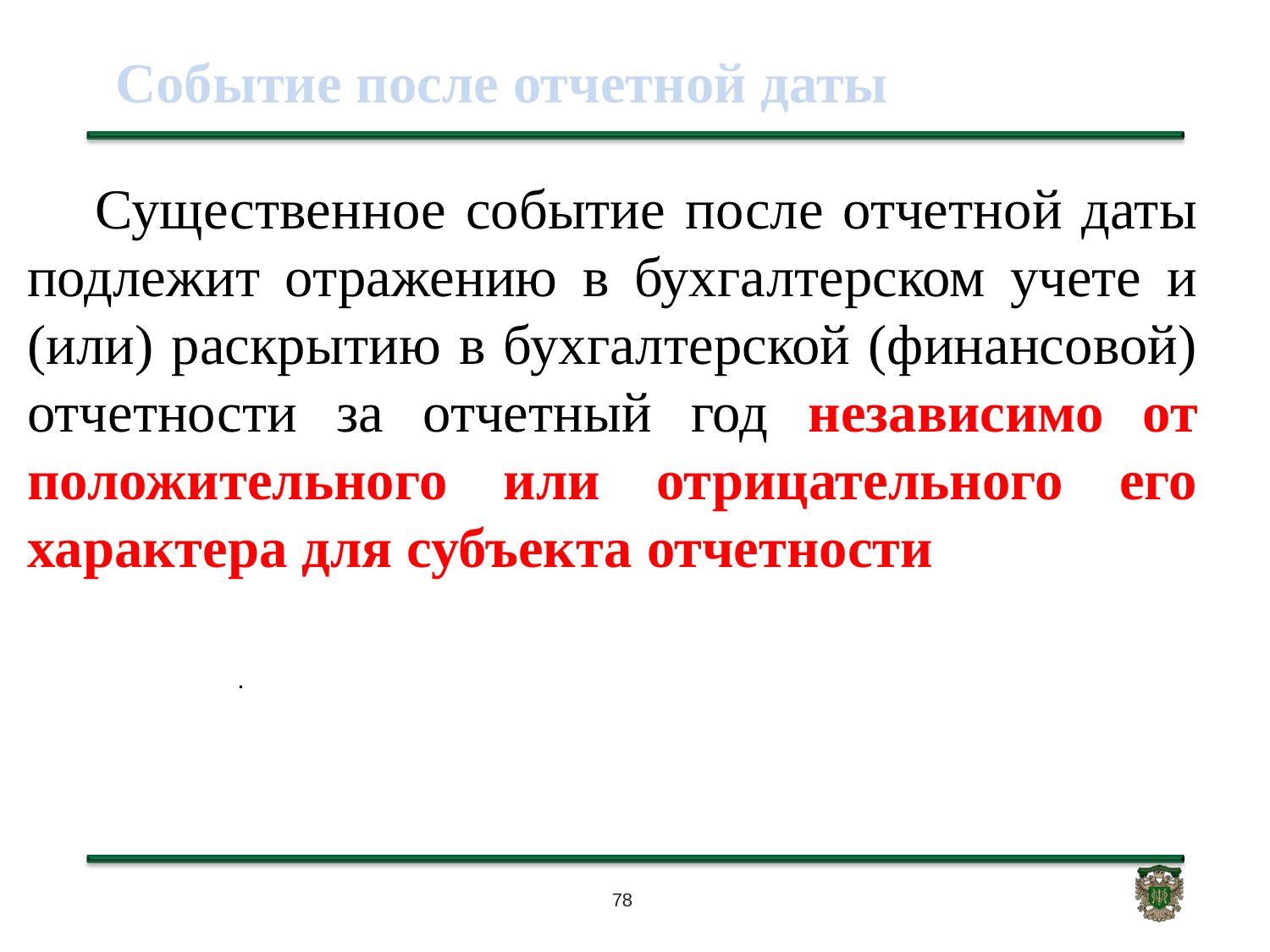

# Событие после отчетной даты
 Существенное событие после отчетной даты подлежит отражению в бухгалтерском учете и (или) раскрытию в бухгалтерской (финансовой) отчетности за отчетный год независимо от положительного или отрицательного его характера для субъекта отчетности

.
78